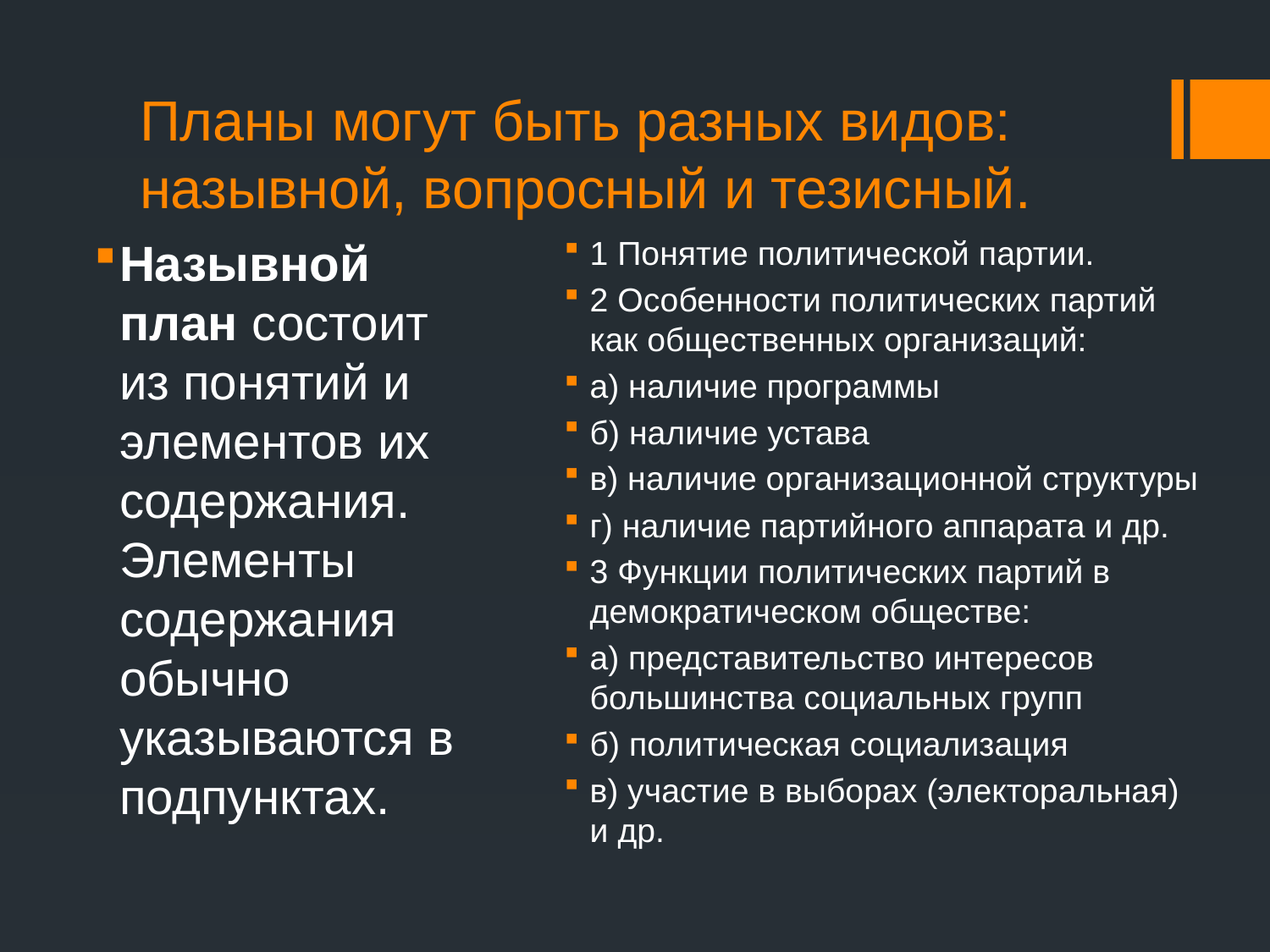

# Планы могут быть разных видов: назывной, вопросный и тезисный.
Назывной план состоит из понятий и элементов их содержания. Элементы содержания обычно указываются в подпунктах.

1 Понятие политической партии.
2 Особенности политических партий как общественных организаций:
а) наличие программы
б) наличие устава
в) наличие организационной структуры
г) наличие партийного аппарата и др.
3 Функции политических партий в демократическом обществе:
а) представительство интересов большинства социальных групп
б) политическая социализация
в) участие в выборах (электоральная) и др.